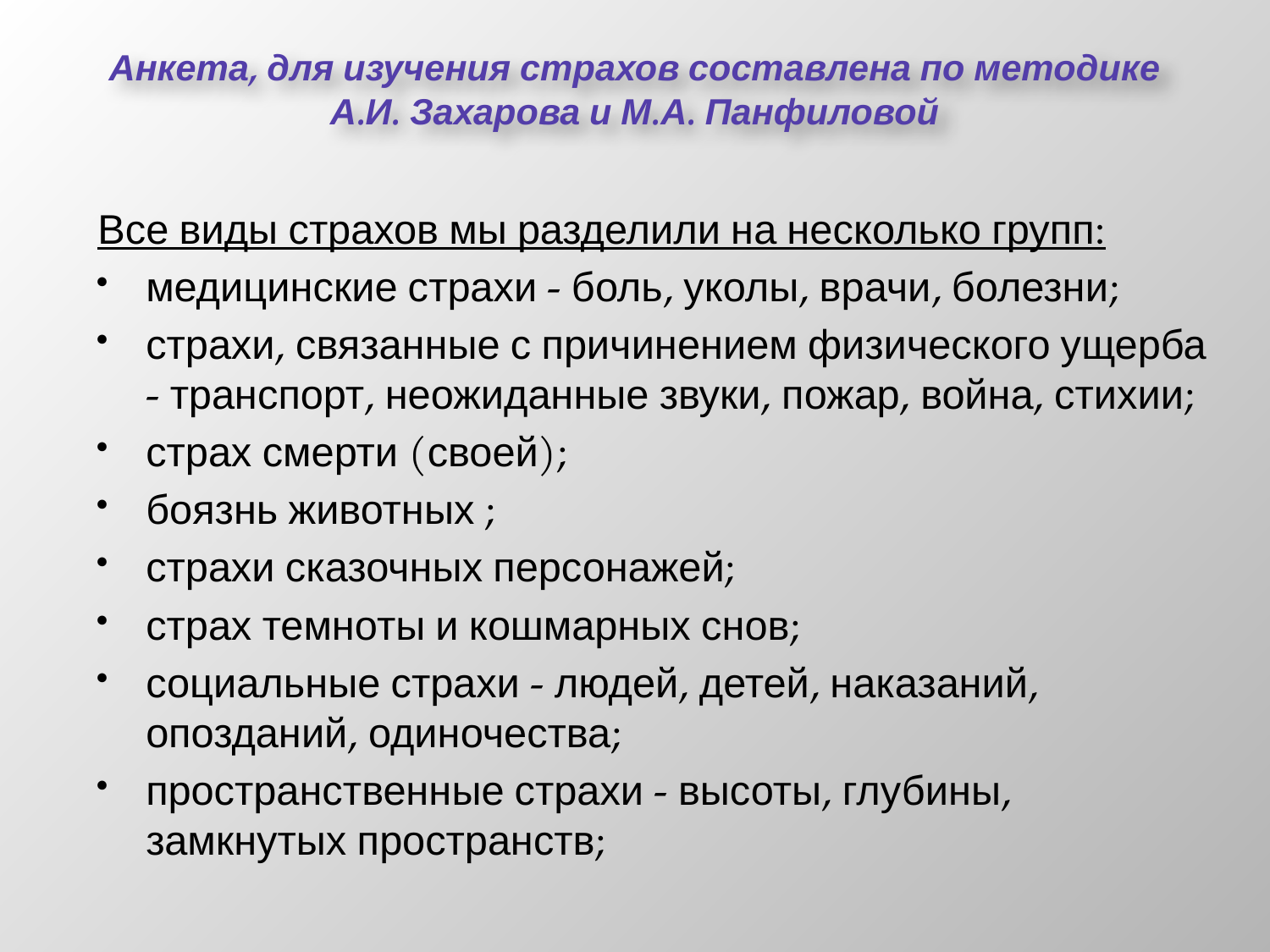

# Анкета, для изучения страхов составлена по методике А.И. Захарова и М.А. Панфиловой
Все виды страхов мы разделили на несколько групп:
медицинские страхи - боль, уколы, врачи, болезни;
страхи, связанные с причинением физического ущерба - транспорт, неожиданные звуки, пожар, война, стихии;
страх смерти (своей);
боязнь животных ;
страхи сказочных персонажей;
страх темноты и кошмарных снов;
социальные страхи - людей, детей, наказаний, опозданий, одиночества;
пространственные страхи - высоты, глубины, замкнутых пространств;